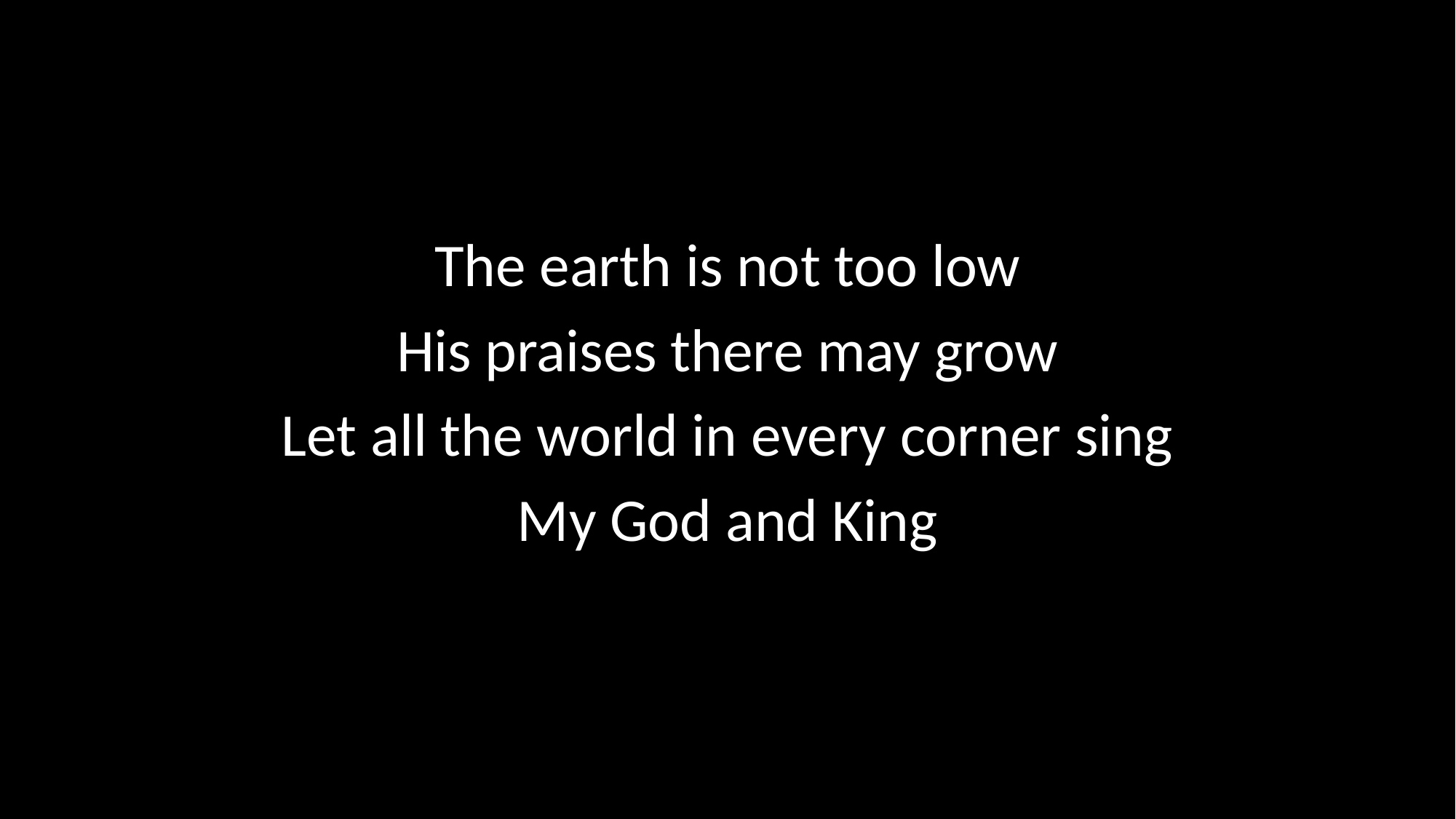

The earth is not too low
His praises there may grow
Let all the world in every corner sing
My God and King